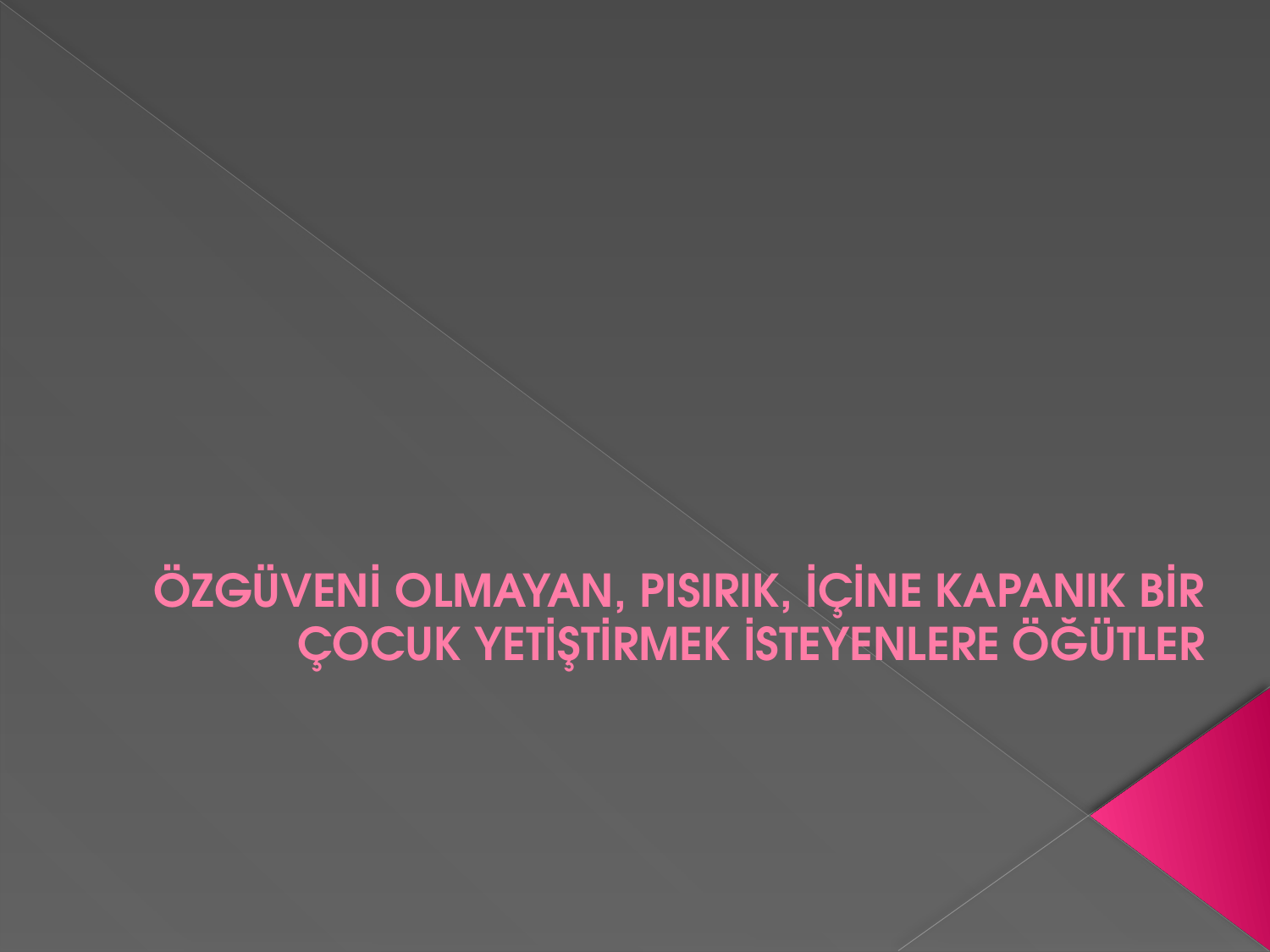

# ÖZGÜVENİ OLMAYAN, PISIRIK, İÇİNE KAPANIK BİR ÇOCUK YETİŞTİRMEK İSTEYENLERE ÖĞÜTLER